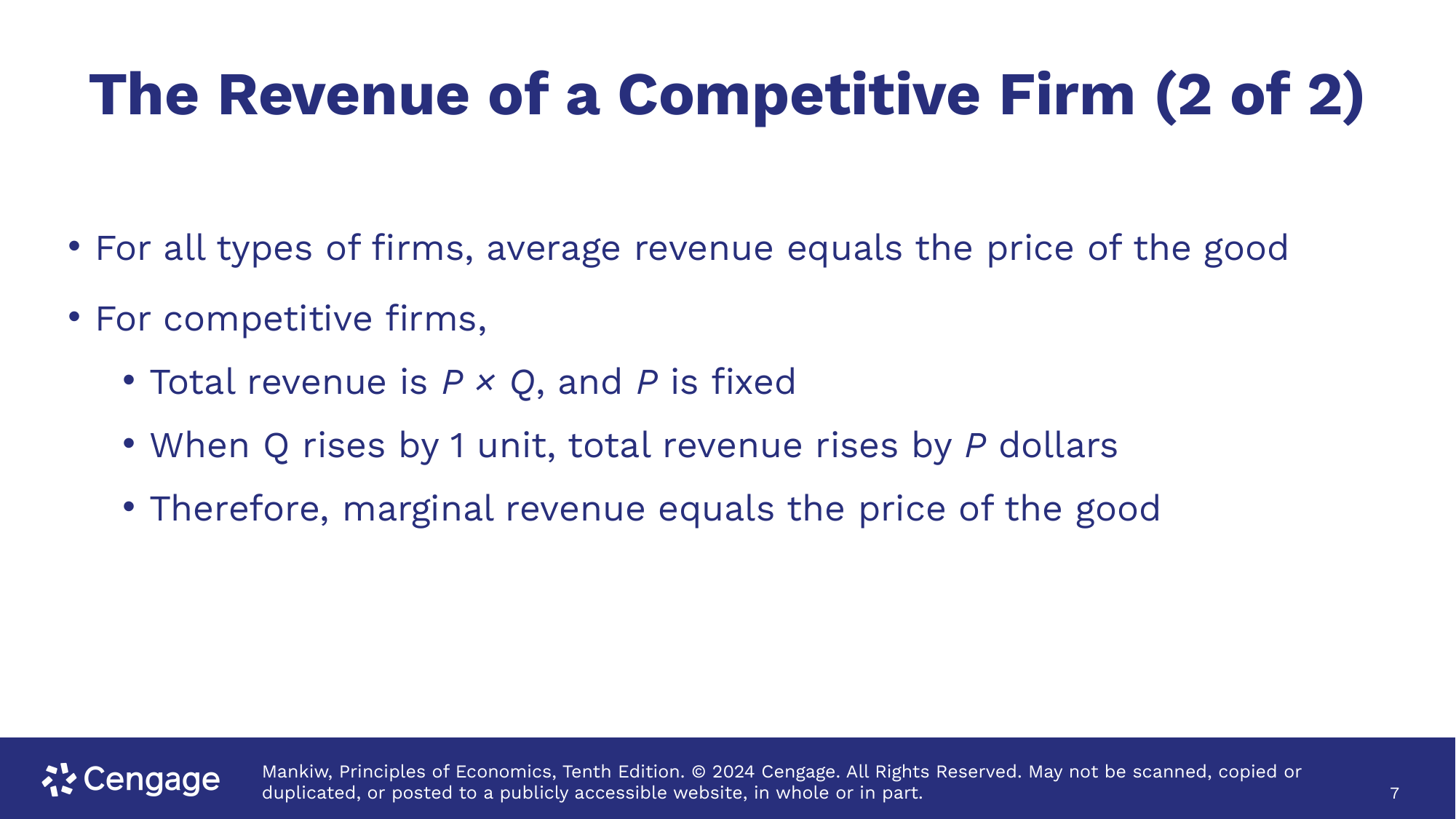

# The Revenue of a Competitive Firm (2 of 2)
For all types of firms, average revenue equals the price of the good
For competitive firms,
Total revenue is P × Q, and P is fixed
When Q rises by 1 unit, total revenue rises by P dollars
Therefore, marginal revenue equals the price of the good